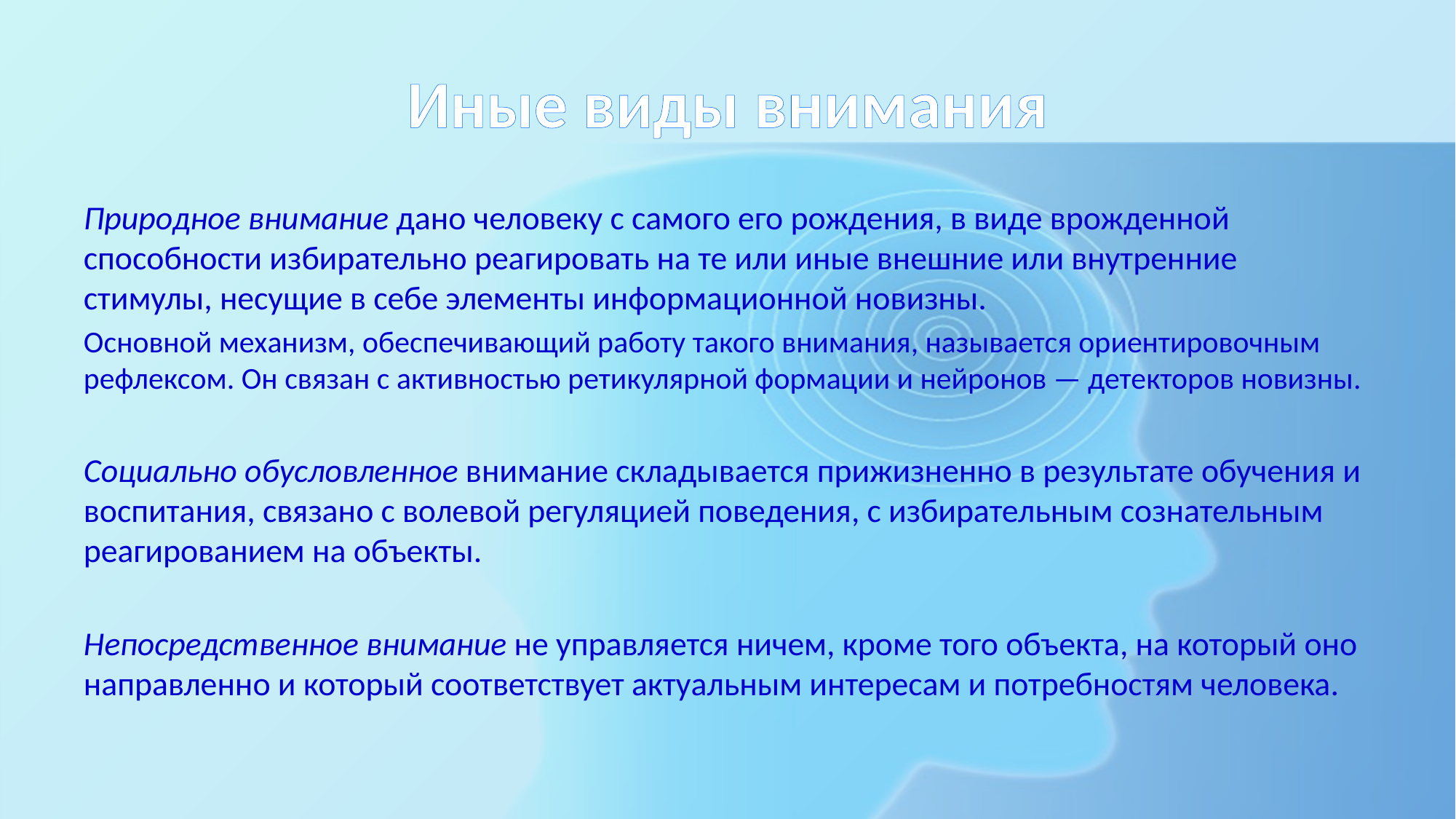

# Иные виды внимания
Природное внимание дано человеку с самого его рождения, в виде врожденной способности избирательно реагировать на те или иные внешние или внутренние стимулы, несущие в себе элементы информационной новизны.
Основной механизм, обеспечивающий работу такого внимания, называется ориентировочным рефлексом. Он связан с активностью ретикулярной формации и нейронов — детекторов новизны.

Социально обусловленное внимание складывается прижизненно в результате обучения и воспитания, связано с волевой регуляцией поведения, с избирательным сознательным реагированием на объекты.

Непосредственное внимание не управляется ничем, кроме того объекта, на который оно направленно и который соответствует актуальным интересам и потребностям человека.